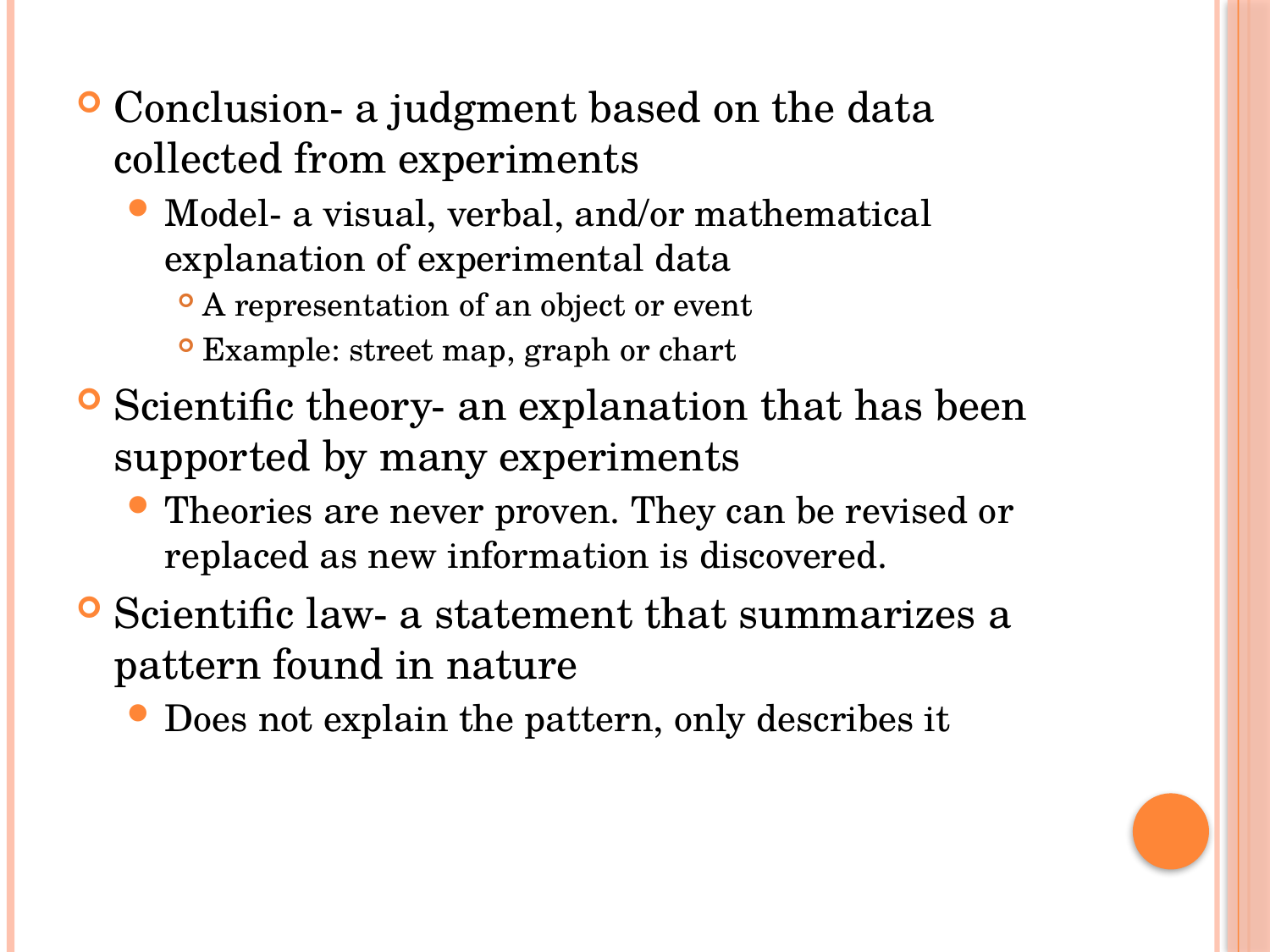

Conclusion- a judgment based on the data collected from experiments
Model- a visual, verbal, and/or mathematical explanation of experimental data
A representation of an object or event
Example: street map, graph or chart
Scientific theory- an explanation that has been supported by many experiments
Theories are never proven. They can be revised or replaced as new information is discovered.
Scientific law- a statement that summarizes a pattern found in nature
Does not explain the pattern, only describes it